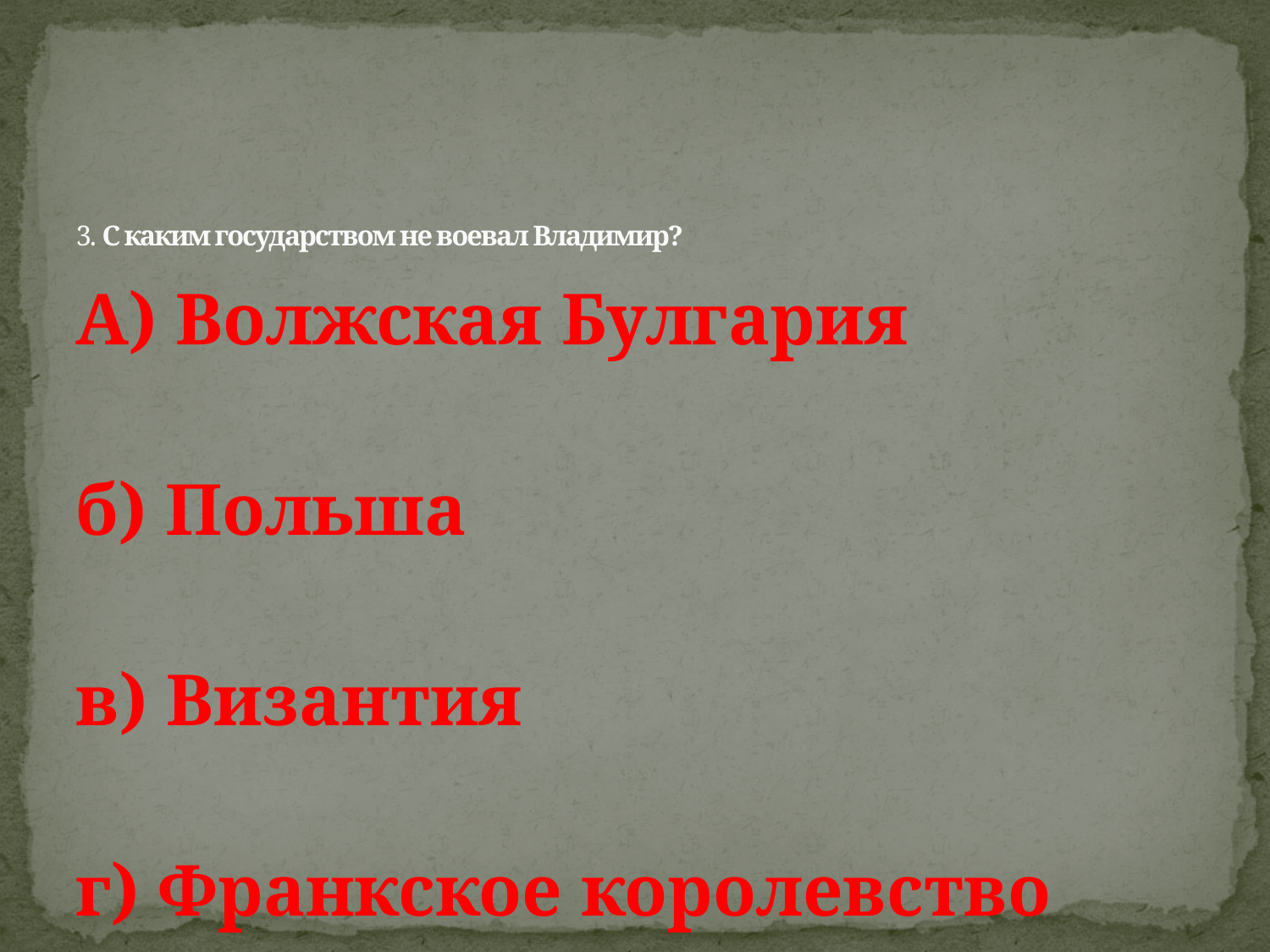

# 3. С каким государством не воевал Владимир?
А) Волжская Булгария

б) Польша

в) Византия

г) Франкское королевство